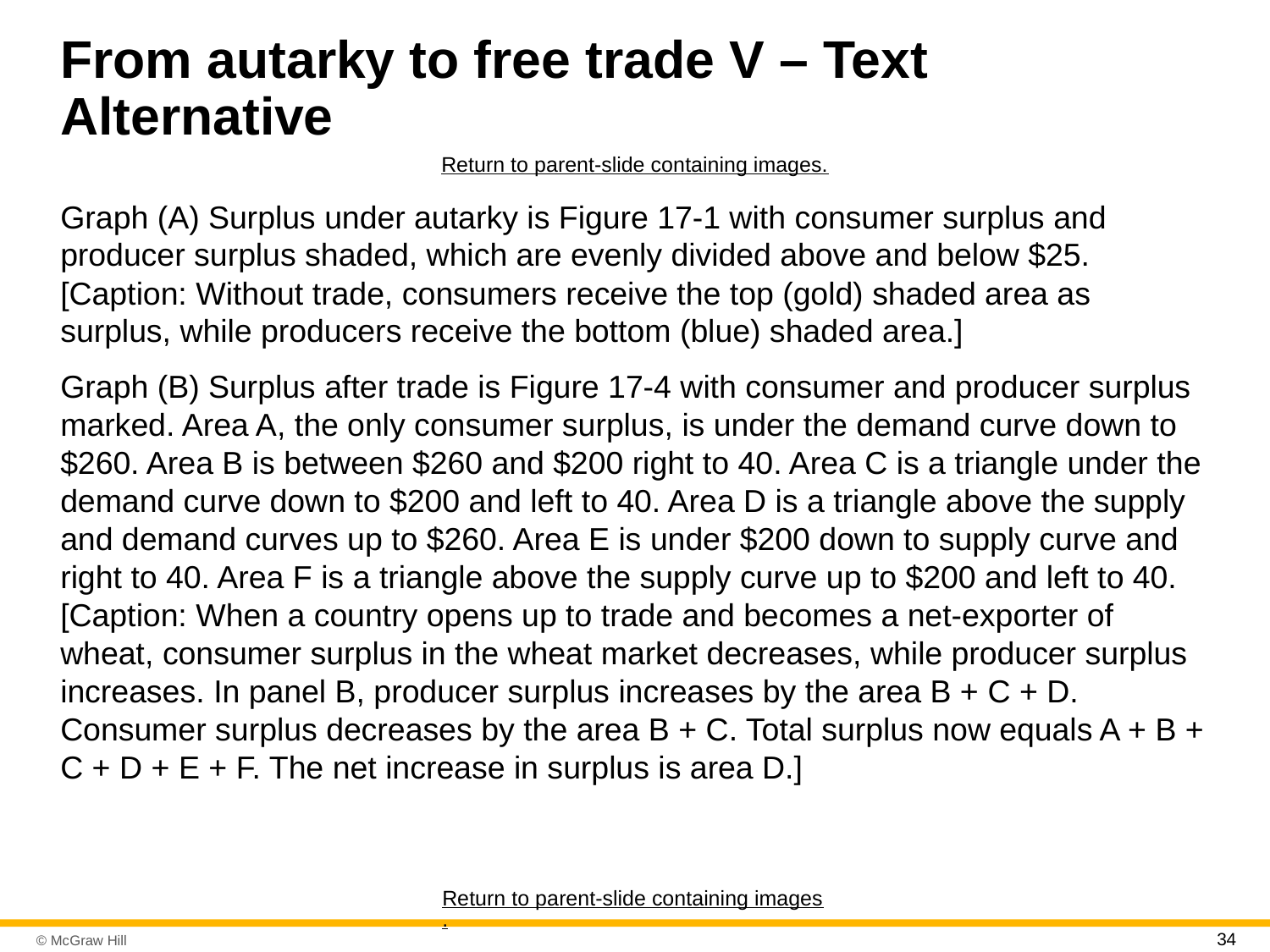

# From autarky to free trade V – Text Alternative
Return to parent-slide containing images.
Graph (A) Surplus under autarky is Figure 17-1 with consumer surplus and producer surplus shaded, which are evenly divided above and below $25. [Caption: Without trade, consumers receive the top (gold) shaded area as surplus, while producers receive the bottom (blue) shaded area.]
Graph (B) Surplus after trade is Figure 17-4 with consumer and producer surplus marked. Area A, the only consumer surplus, is under the demand curve down to $260. Area B is between $260 and $200 right to 40. Area C is a triangle under the demand curve down to $200 and left to 40. Area D is a triangle above the supply and demand curves up to $260. Area E is under $200 down to supply curve and right to 40. Area F is a triangle above the supply curve up to $200 and left to 40. [Caption: When a country opens up to trade and becomes a net-exporter of wheat, consumer surplus in the wheat market decreases, while producer surplus increases. In panel B, producer surplus increases by the area B + C + D. Consumer surplus decreases by the area B + C. Total surplus now equals A + B + C + D + E + F. The net increase in surplus is area D.]
Return to parent-slide containing images.